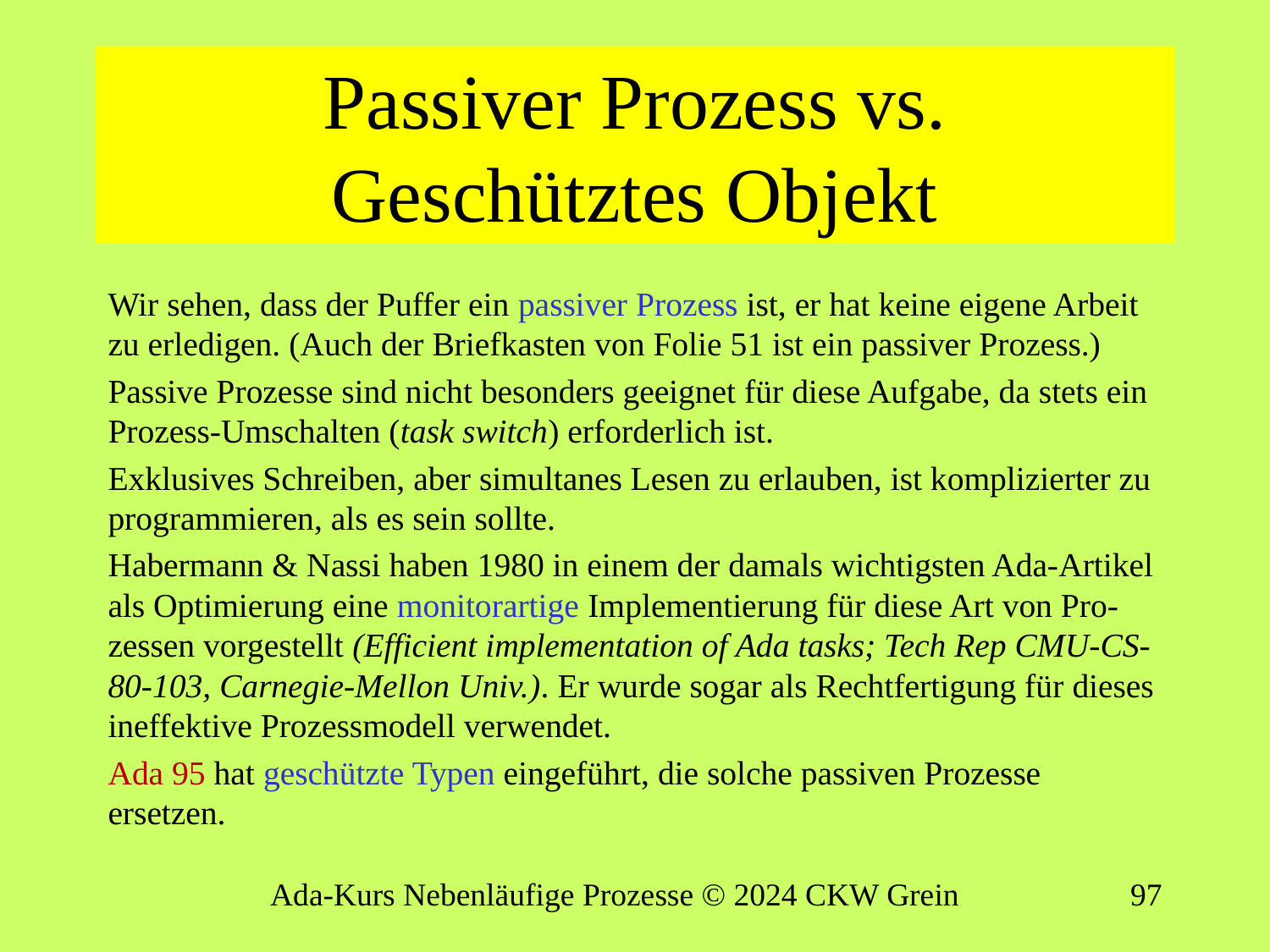

# Passiver Prozess vs. Geschütztes Objekt
Wir sehen, dass der Puffer ein passiver Prozess ist, er hat keine eigene Arbeit zu erledigen. (Auch der Briefkasten von Folie 51 ist ein passiver Prozess.)
Passive Prozesse sind nicht besonders geeignet für diese Aufgabe, da stets ein Prozess-Umschalten (task switch) erforderlich ist.
Exklusives Schreiben, aber simultanes Lesen zu erlauben, ist komplizierter zu programmieren, als es sein sollte.
Habermann & Nassi haben 1980 in einem der damals wichtigsten Ada-Artikel als Optimierung eine monitorartige Implementierung für diese Art von Pro-zessen vorgestellt (Efficient implementation of Ada tasks; Tech Rep CMU-CS-80-103, Carnegie-Mellon Univ.). Er wurde sogar als Rechtfertigung für dieses ineffektive Prozessmodell verwendet.
Ada 95 hat geschützte Typen eingeführt, die solche passiven Prozesse ersetzen.
Ada-Kurs Nebenläufige Prozesse © 2024 CKW Grein
97